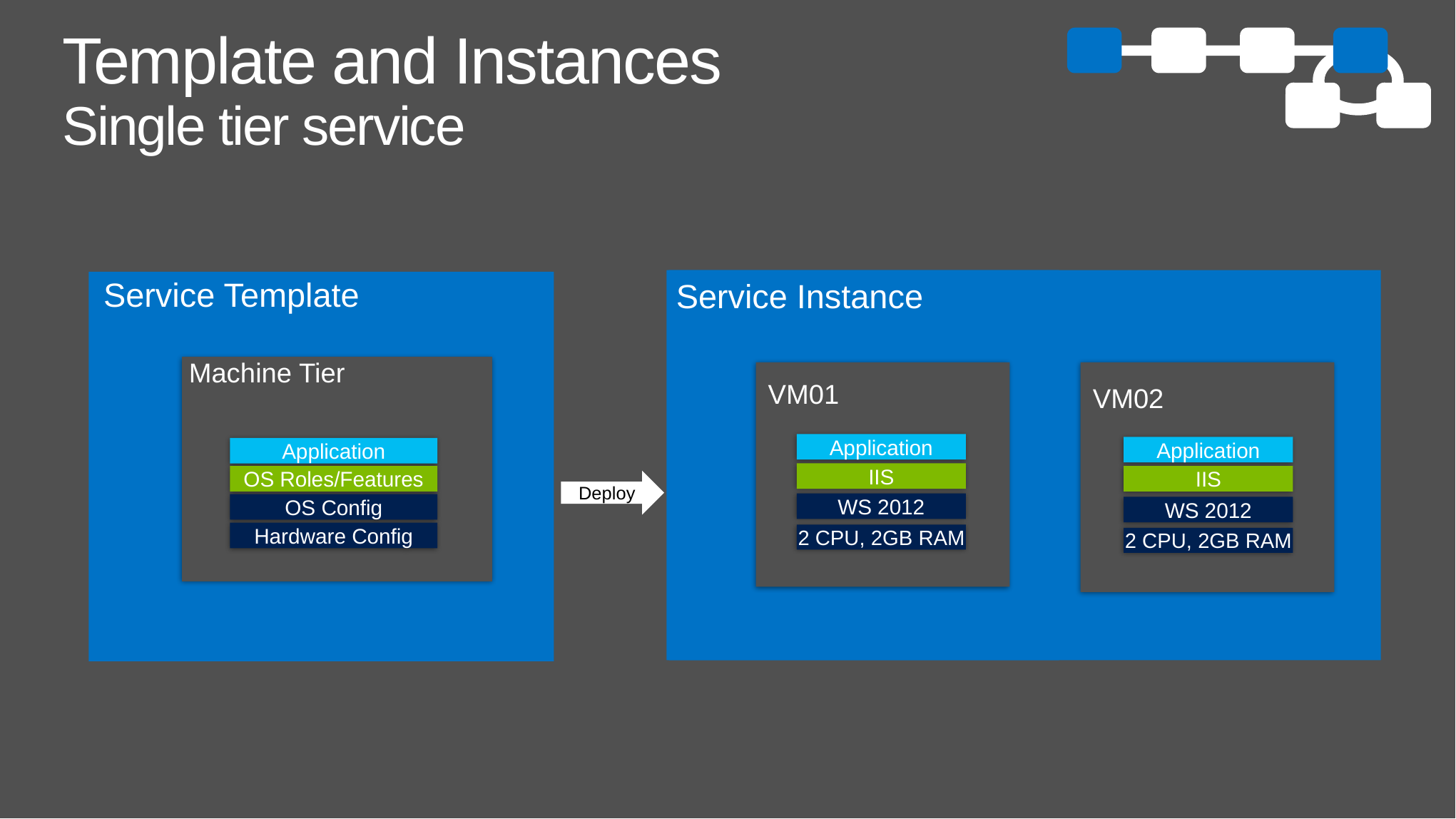

# Template and Instances Single tier service

Service Instance

Service Instance

Service Template
Machine Tier

Application
OS Roles/Features
OS Config
Hardware Config

VM01
Application
IIS
WS 2012
2 CPU, 2GB RAM

VM02
Application
IIS
WS 2012
2 CPU, 2GB RAM
 Machine Tier

 VM Template

Deploy
OS Config
Hardware Config